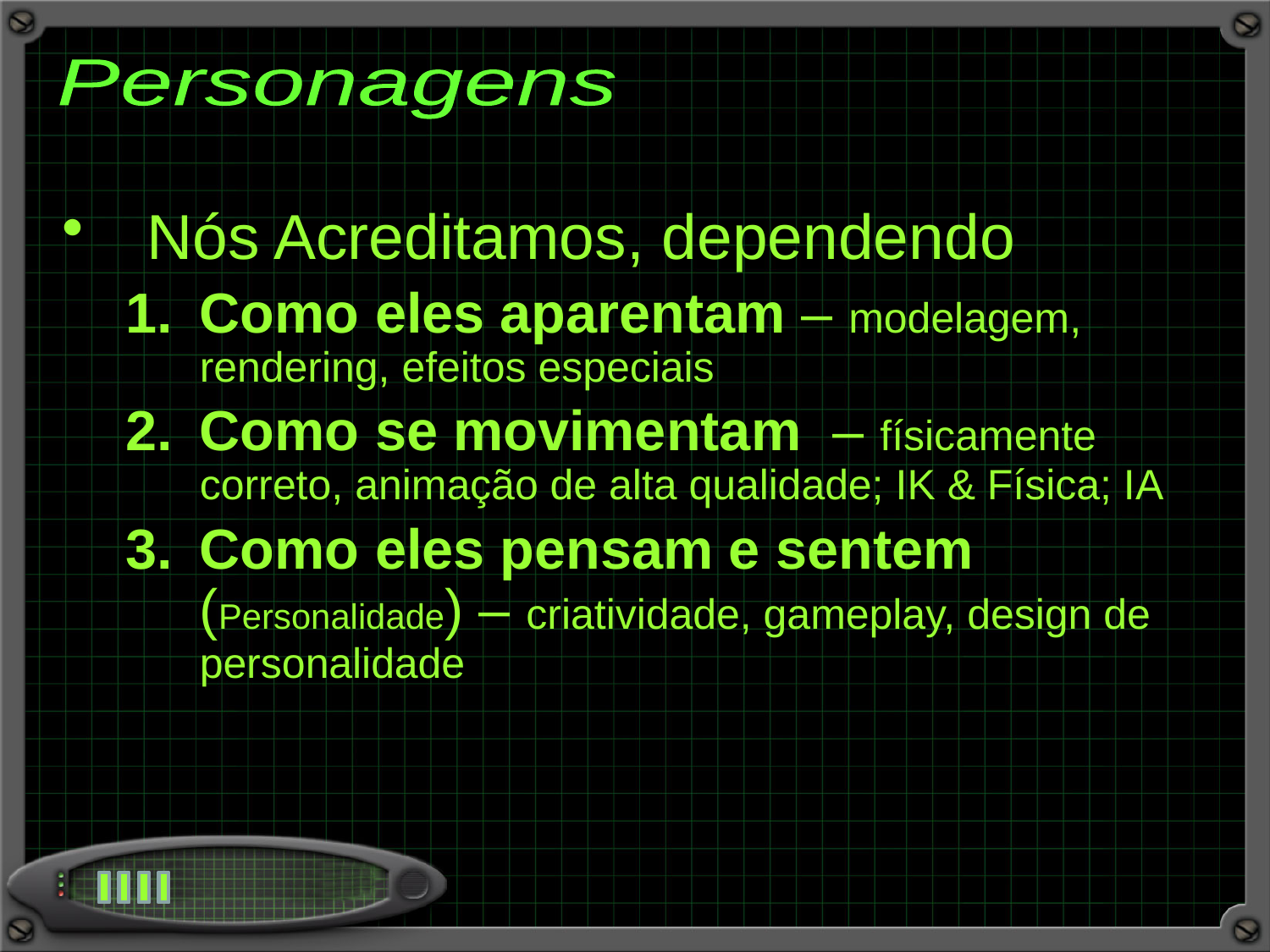

Personagens
Nós Acreditamos, dependendo
Como eles aparentam – modelagem, rendering, efeitos especiais
Como se movimentam  – físicamente correto, animação de alta qualidade; IK & Física; IA
Como eles pensam e sentem (Personalidade) – criatividade, gameplay, design de personalidade